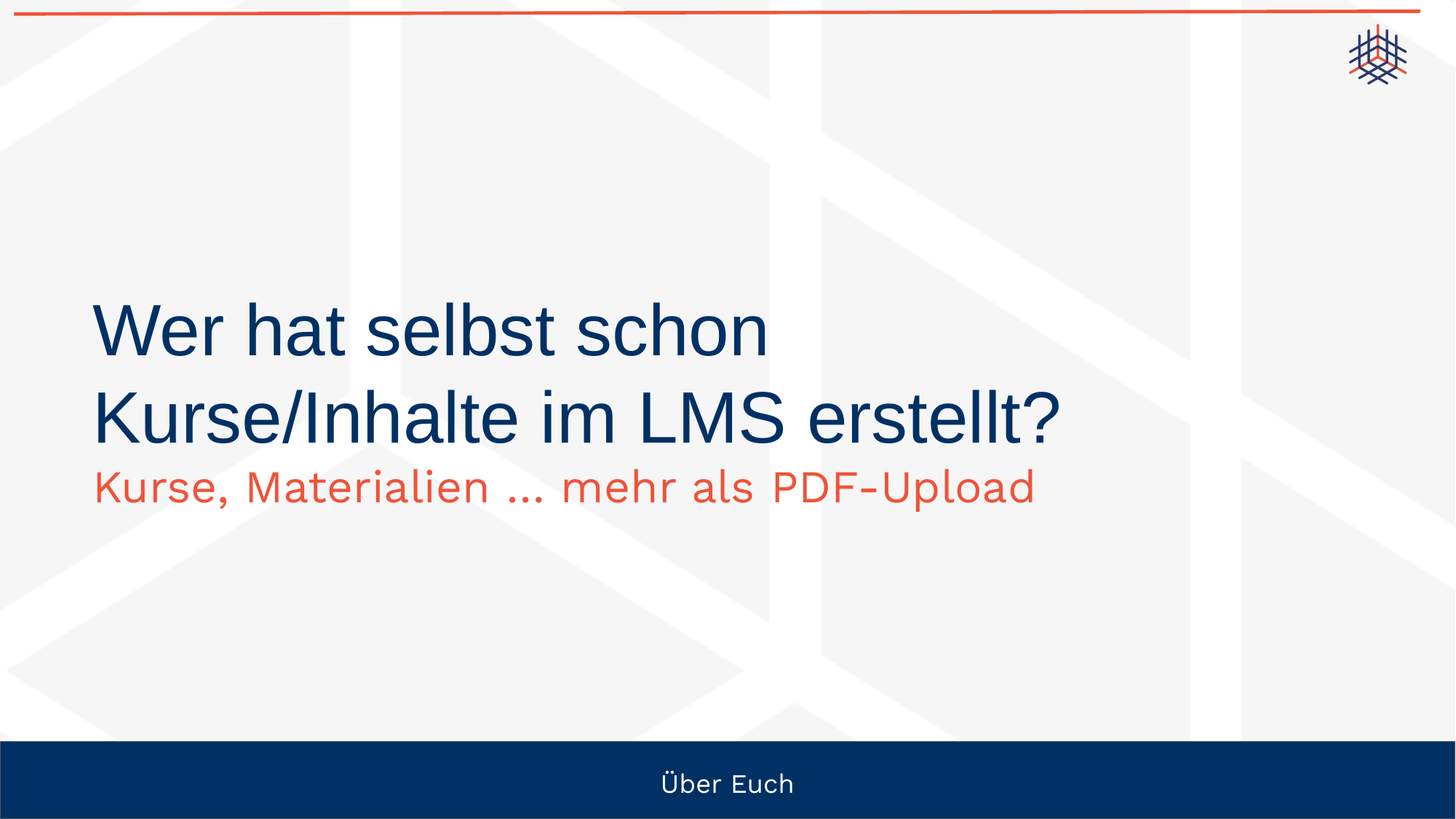

# Wer hat selbst schon Kurse/Inhalte im LMS erstellt?
Kurse, Materialien … mehr als PDF-Upload
Über Euch